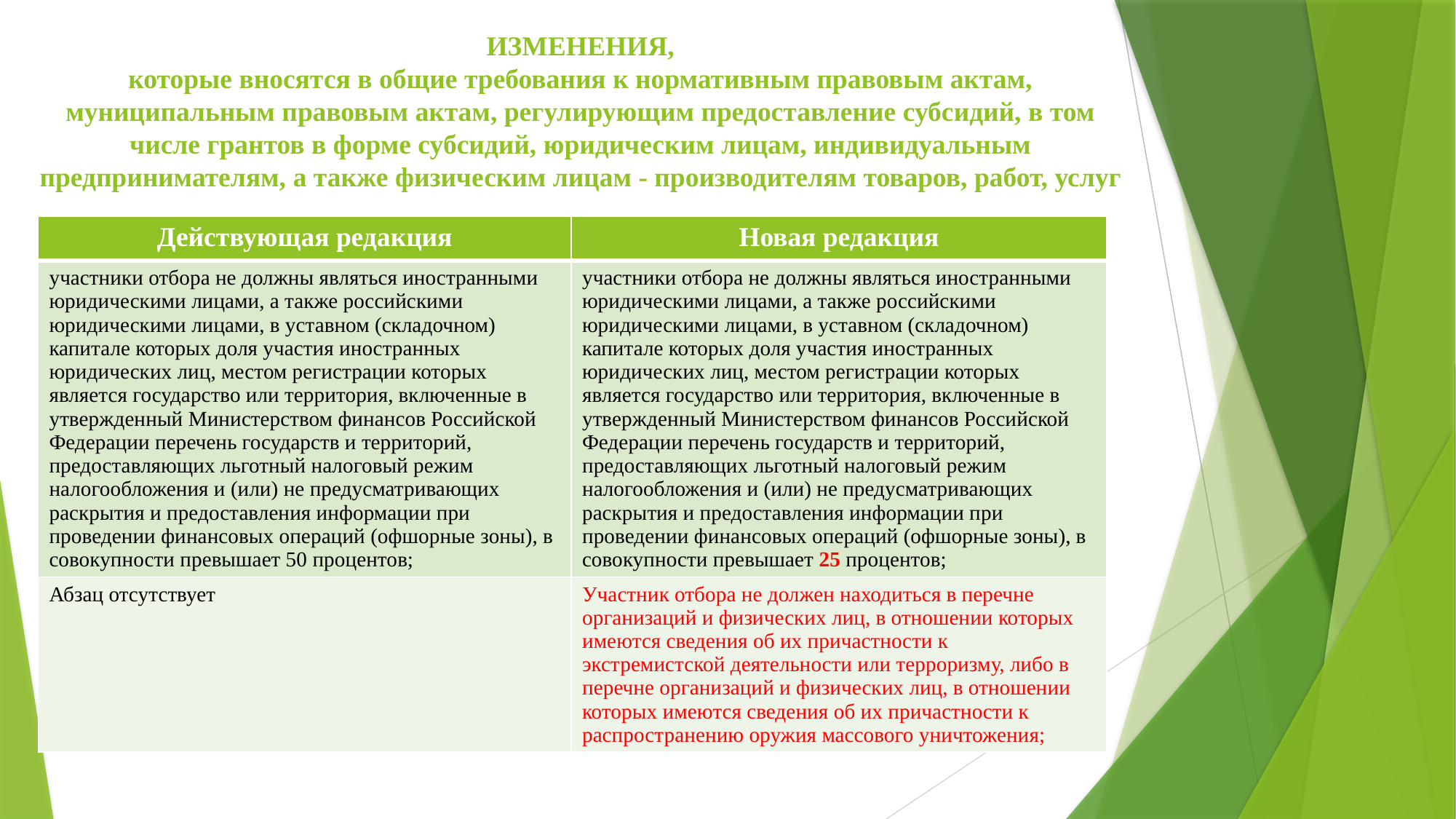

# ИЗМЕНЕНИЯ, которые вносятся в общие требования к нормативным правовым актам, муниципальным правовым актам, регулирующим предоставление субсидий, в том числе грантов в форме субсидий, юридическим лицам, индивидуальным предпринимателям, а также физическим лицам - производителям товаров, работ, услуг
| Действующая редакция | Новая редакция |
| --- | --- |
| участники отбора не должны являться иностранными юридическими лицами, а также российскими юридическими лицами, в уставном (складочном) капитале которых доля участия иностранных юридических лиц, местом регистрации которых является государство или территория, включенные в утвержденный Министерством финансов Российской Федерации перечень государств и территорий, предоставляющих льготный налоговый режим налогообложения и (или) не предусматривающих раскрытия и предоставления информации при проведении финансовых операций (офшорные зоны), в совокупности превышает 50 процентов; | участники отбора не должны являться иностранными юридическими лицами, а также российскими юридическими лицами, в уставном (складочном) капитале которых доля участия иностранных юридических лиц, местом регистрации которых является государство или территория, включенные в утвержденный Министерством финансов Российской Федерации перечень государств и территорий, предоставляющих льготный налоговый режим налогообложения и (или) не предусматривающих раскрытия и предоставления информации при проведении финансовых операций (офшорные зоны), в совокупности превышает 25 процентов; |
| Абзац отсутствует | Участник отбора не должен находиться в перечне организаций и физических лиц, в отношении которых имеются сведения об их причастности к экстремистской деятельности или терроризму, либо в перечне организаций и физических лиц, в отношении которых имеются сведения об их причастности к распространению оружия массового уничтожения; |